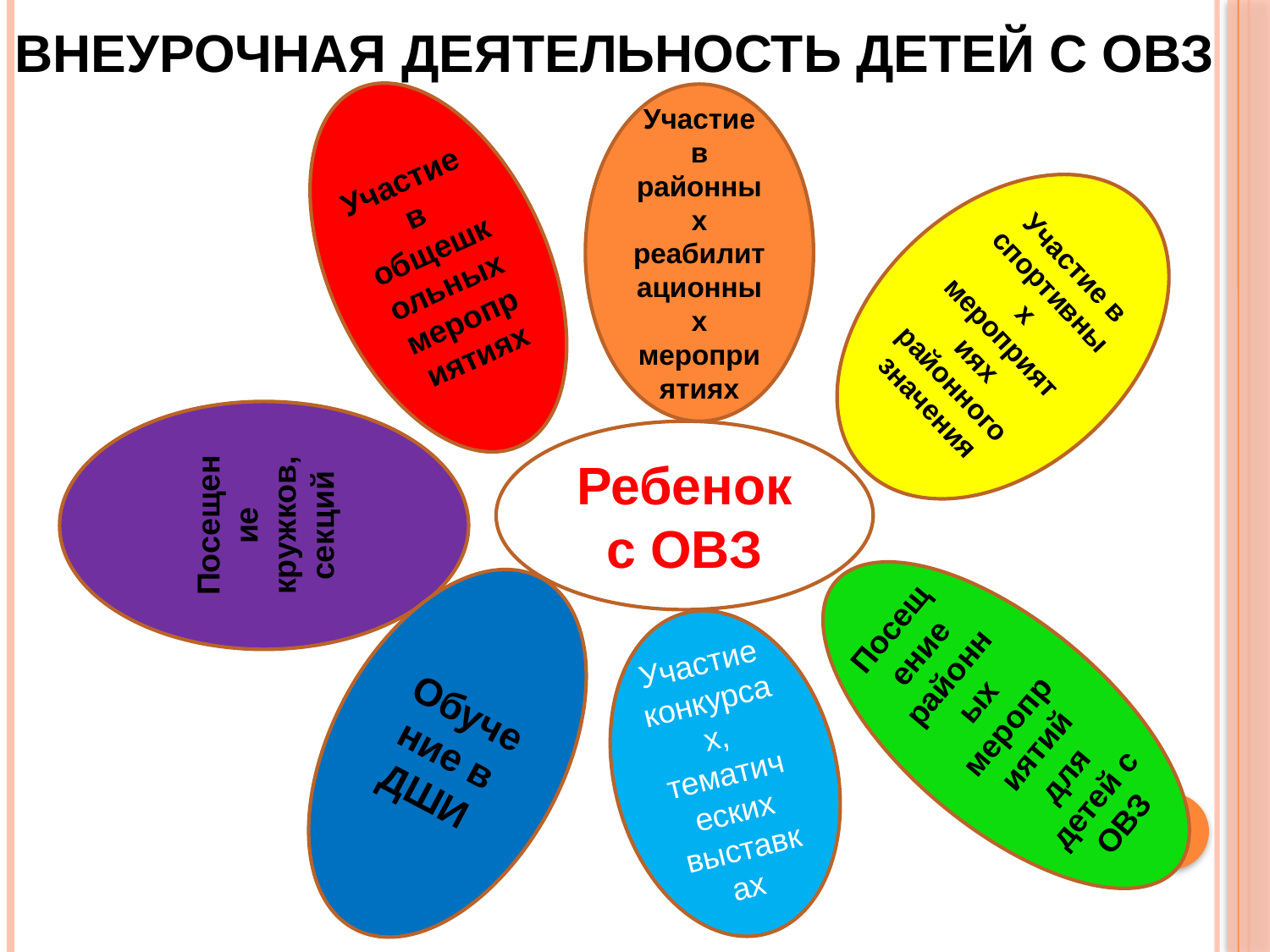

# Внеурочная деятельность детей с ОВЗ
Участие в общешкольных мероприятиях
Участие в районных реабилитационных мероприятиях
Участие в спортивных мероприятиях районного значения
Посещение кружков, секций
Ребенок с ОВЗ
Посещение районных мероприятий для детей с ОВЗ
Обучение в ДШИ
Участие конкурсах, тематических выставках